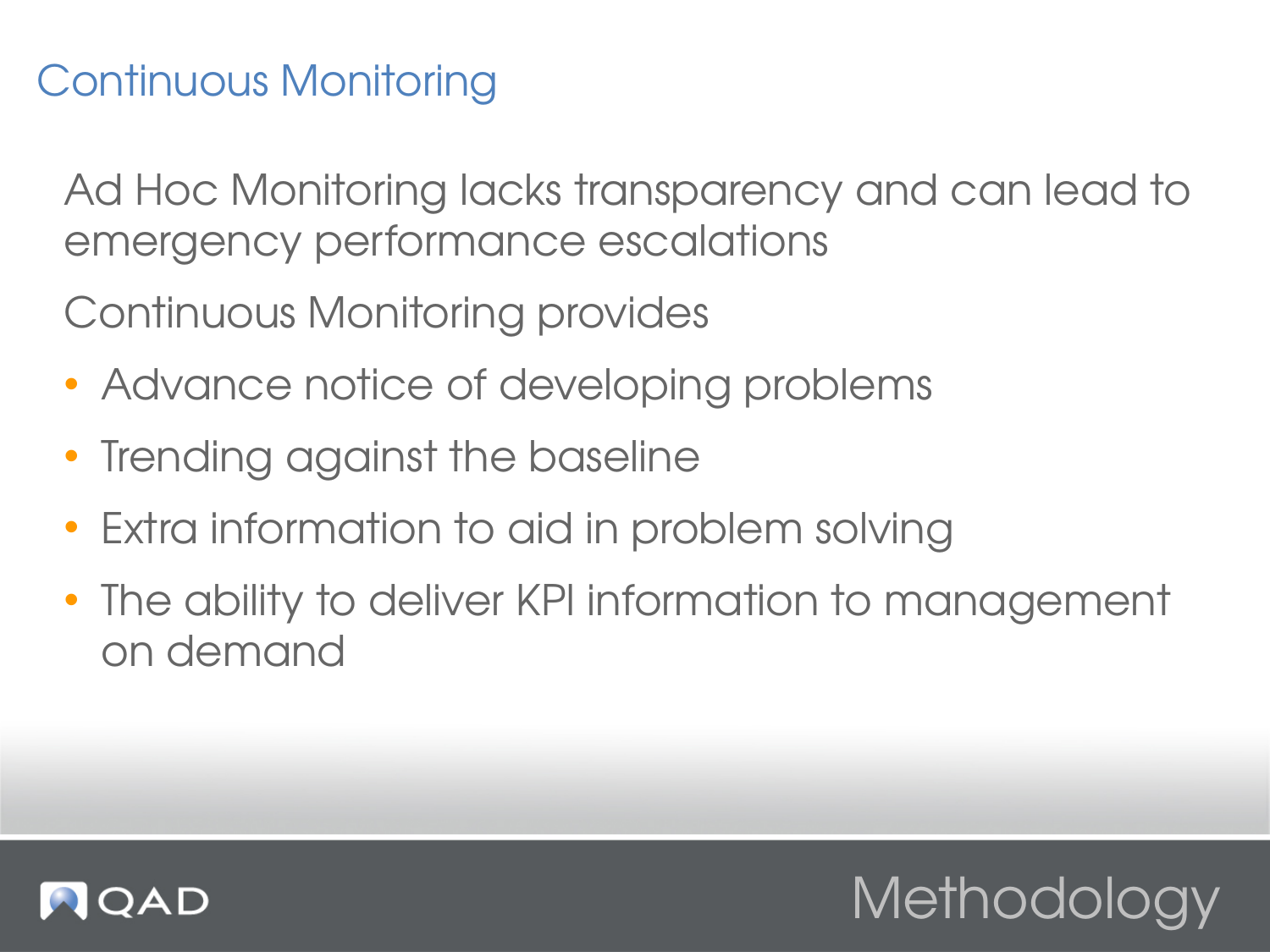

Continuous Monitoring
Ad Hoc Monitoring lacks transparency and can lead to emergency performance escalations
Continuous Monitoring provides
Advance notice of developing problems
Trending against the baseline
Extra information to aid in problem solving
The ability to deliver KPI information to management on demand
# Methodology